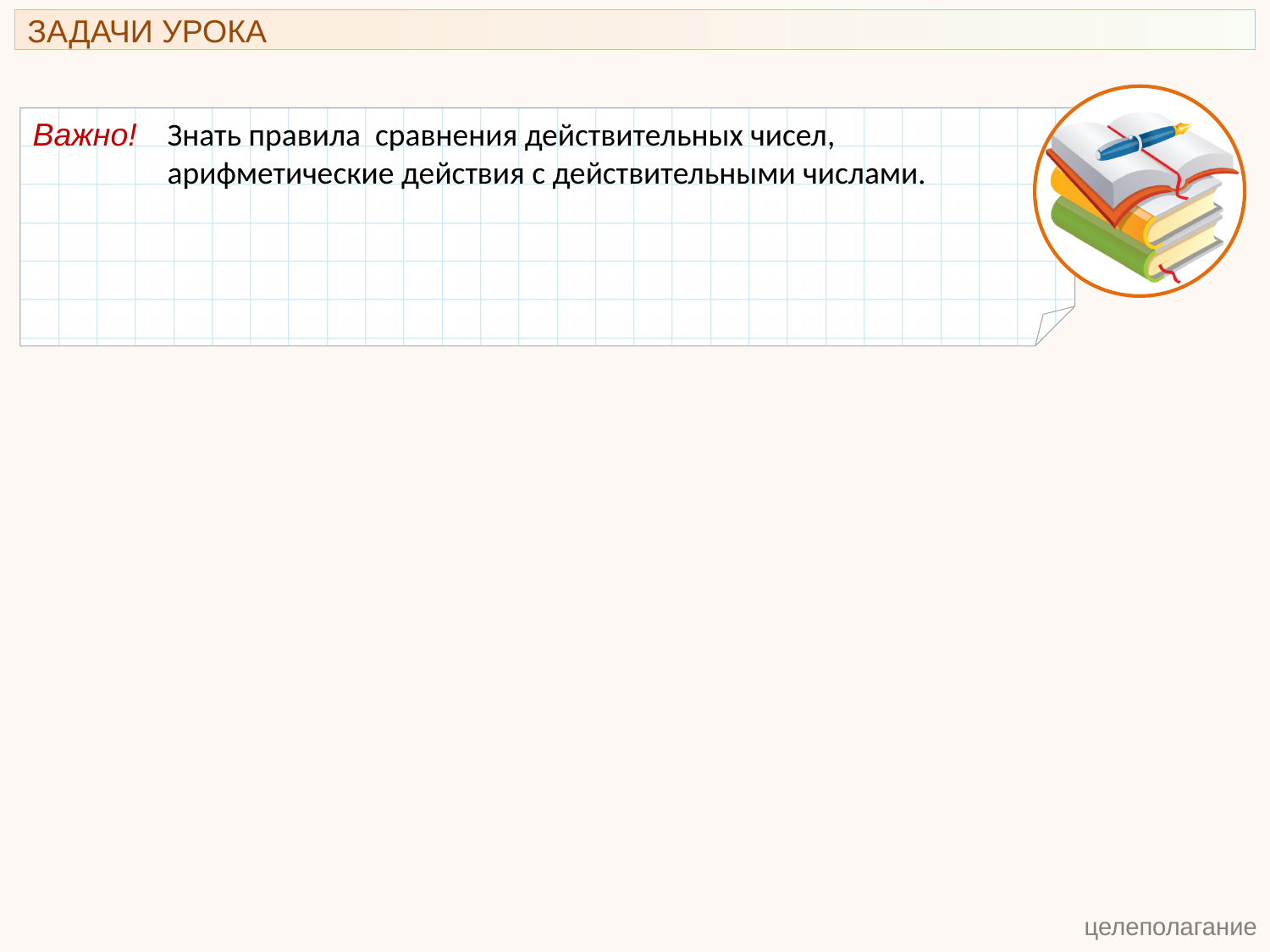

ЗАДАЧИ УРОКА

Важно!
Знать правила  сравнения действительных чисел, арифметические действия с действительными числами.
  целеполагание